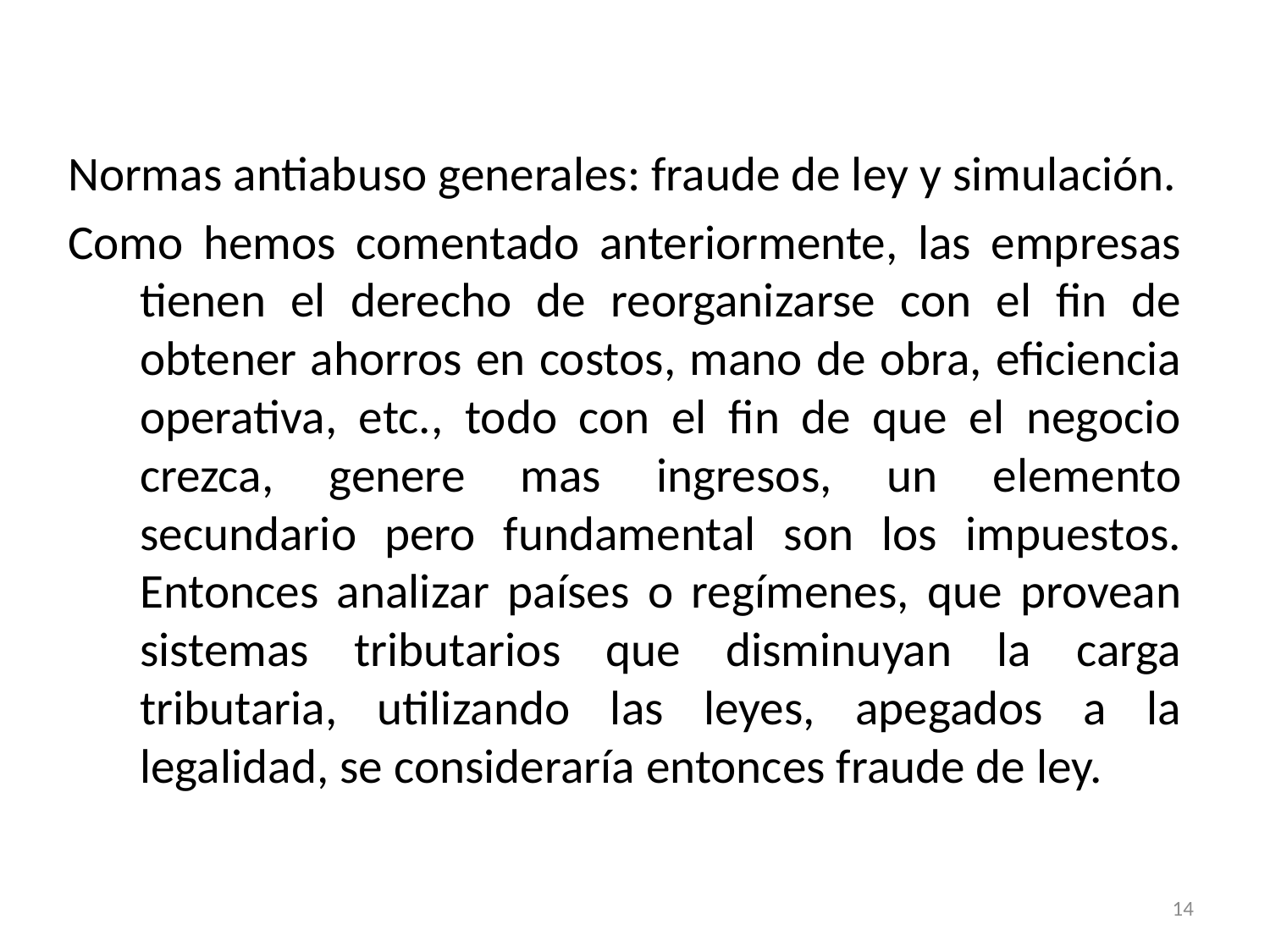

#
Normas antiabuso generales: fraude de ley y simulación.
Como hemos comentado anteriormente, las empresas tienen el derecho de reorganizarse con el fin de obtener ahorros en costos, mano de obra, eficiencia operativa, etc., todo con el fin de que el negocio crezca, genere mas ingresos, un elemento secundario pero fundamental son los impuestos. Entonces analizar países o regímenes, que provean sistemas tributarios que disminuyan la carga tributaria, utilizando las leyes, apegados a la legalidad, se consideraría entonces fraude de ley.

14